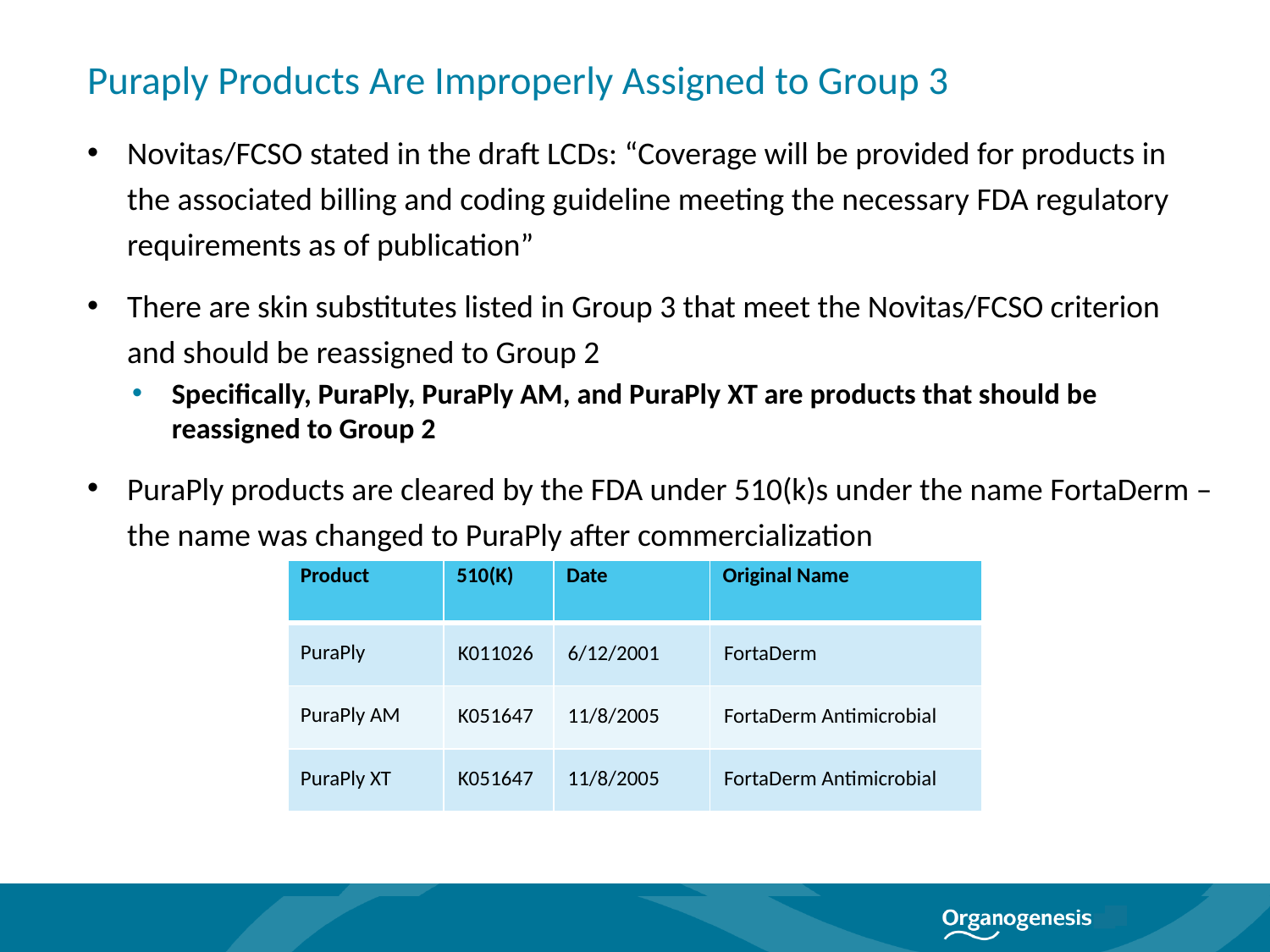

# Puraply Products Are Improperly Assigned to Group 3
Novitas/FCSO stated in the draft LCDs: “Coverage will be provided for products in the associated billing and coding guideline meeting the necessary FDA regulatory requirements as of publication”
There are skin substitutes listed in Group 3 that meet the Novitas/FCSO criterion and should be reassigned to Group 2
Specifically, PuraPly, PuraPly AM, and PuraPly XT are products that should be reassigned to Group 2
PuraPly products are cleared by the FDA under 510(k)s under the name FortaDerm – the name was changed to PuraPly after commercialization

| Product | 510(K) | Date | Original Name |
| --- | --- | --- | --- |
| PuraPly | K011026 | 6/12/2001 | FortaDerm |
| PuraPly AM | K051647 | 11/8/2005 | FortaDerm Antimicrobial |
| PuraPly XT | K051647 | 11/8/2005 | FortaDerm Antimicrobial |